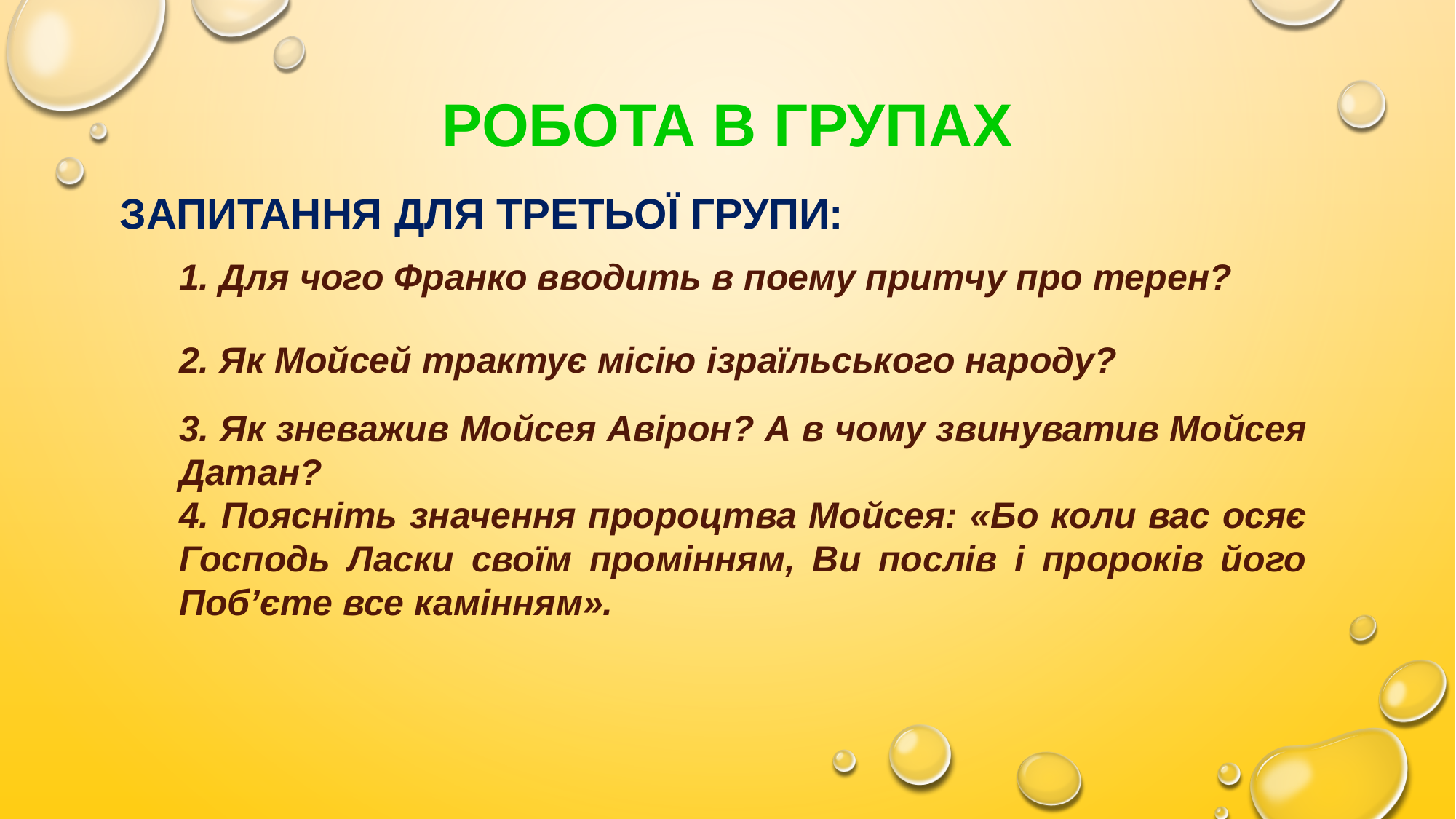

# Робота в групах
Запитання для третьої групи:

| 1. Для чого Франко вводить в поему притчу про терен? |
| --- |
| 2. Як Мойсей трактує місію ізраїльського народу? |
| 3. Як зневажив Мойсея Авірон? А в чому звинуватив Мойсея Датан? |
| 4. Поясніть значення пророцтва Мойсея: «Бо коли вас осяє Господь Ласки своїм промінням, Ви послів і пророків його Поб’єте все камінням». |